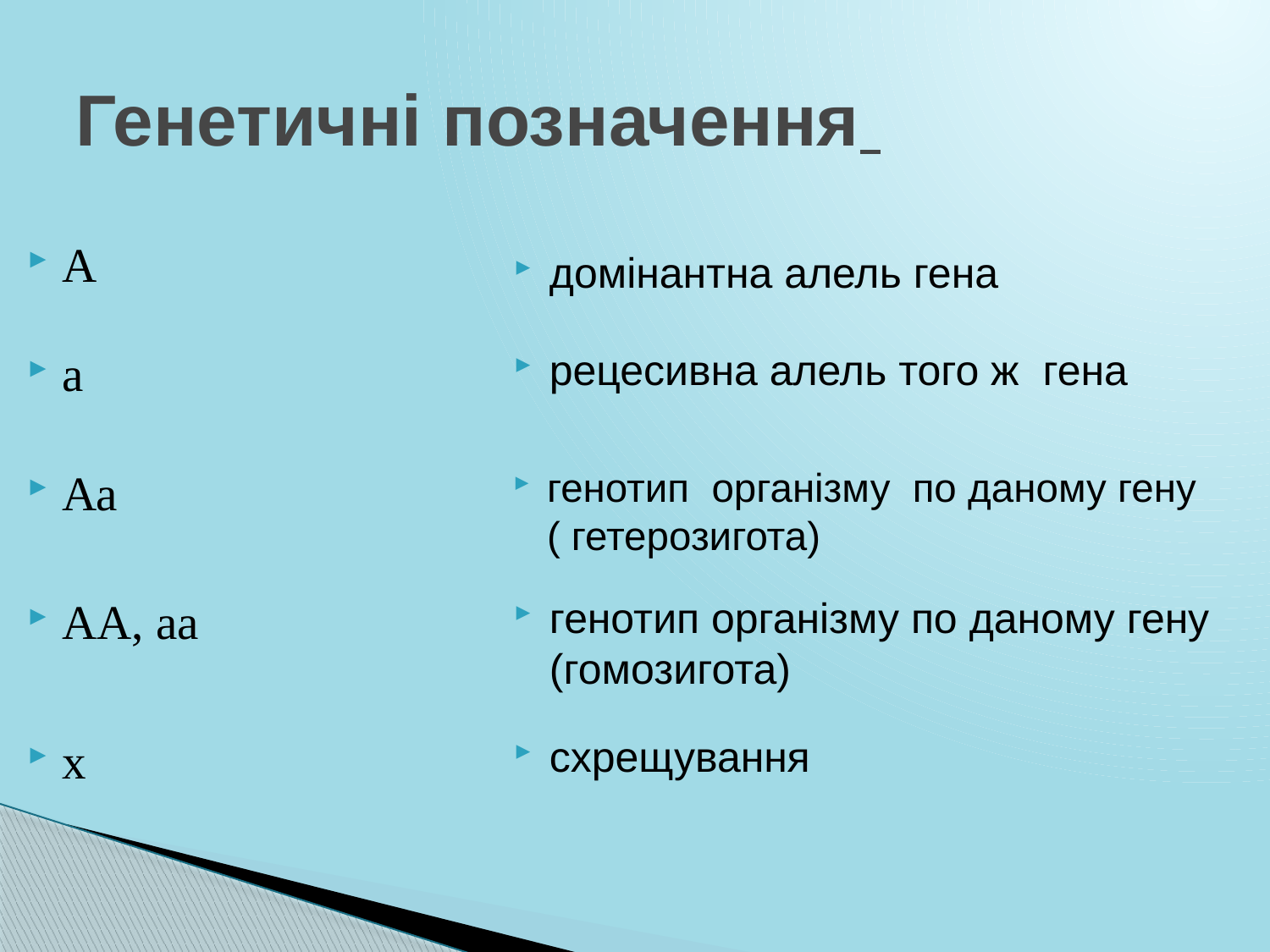

# Генетичні позначення
А
домінантна алель гена
а
рецесивна алель того ж  гена
Аа
генотип  організму  по даному гену ( гетерозигота)
АА, аа
генотип організму по даному гену (гомозигота)
х
схрещування